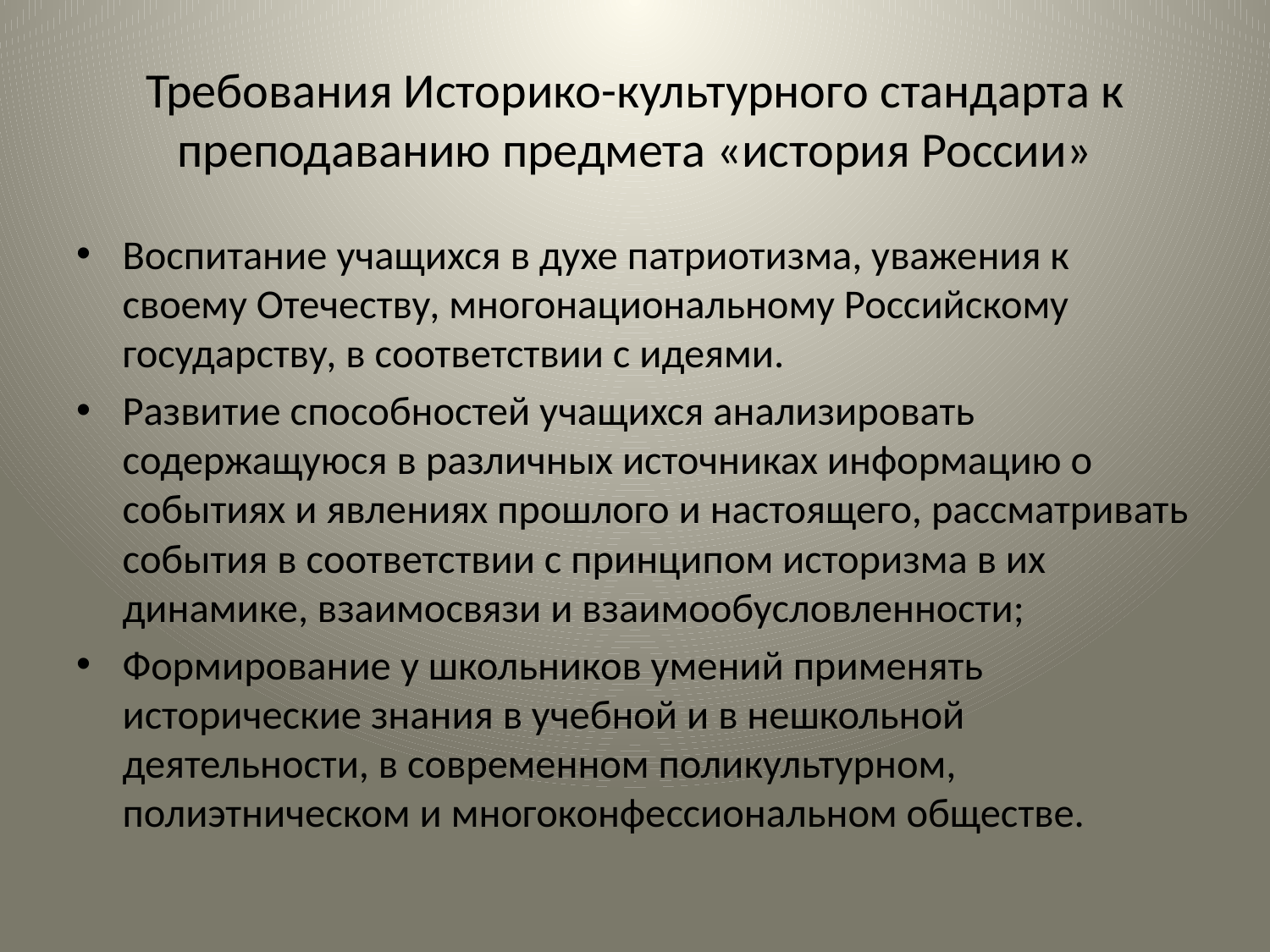

# Требования Историко-культурного стандарта к преподаванию предмета «история России»
Воспитание учащихся в духе патриотизма, уважения к своему Отечеству, многонациональному Российскому государству, в соответствии с идеями.
Развитие способностей учащихся анализировать содержащуюся в различных источниках информацию о событиях и явлениях прошлого и настоящего, рассматривать события в соответствии с принципом историзма в их динамике, взаимосвязи и взаимообусловленности;
Формирование у школьников умений применять исторические знания в учебной и в нешкольной деятельности, в современном поликультурном, полиэтническом и многоконфессиональном обществе.